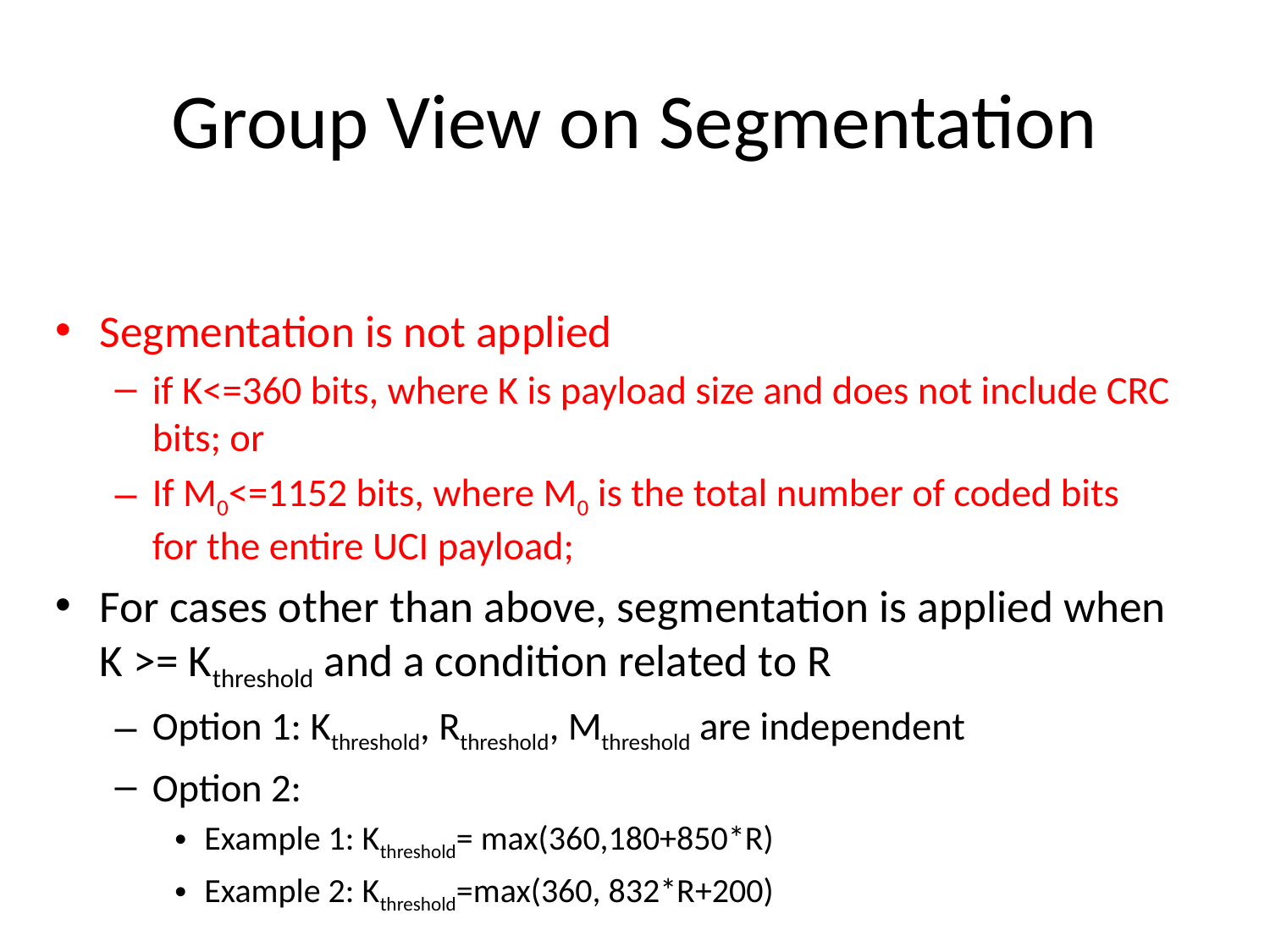

# Group View on Segmentation
Segmentation is not applied
if K<=360 bits, where K is payload size and does not include CRC bits; or
If M0<=1152 bits, where M0 is the total number of coded bits for the entire UCI payload;
For cases other than above, segmentation is applied when K >= Kthreshold and a condition related to R
Option 1: Kthreshold, Rthreshold, Mthreshold are independent
Option 2:
Example 1: Kthreshold= max(360,180+850*R)
Example 2: Kthreshold=max(360, 832*R+200)